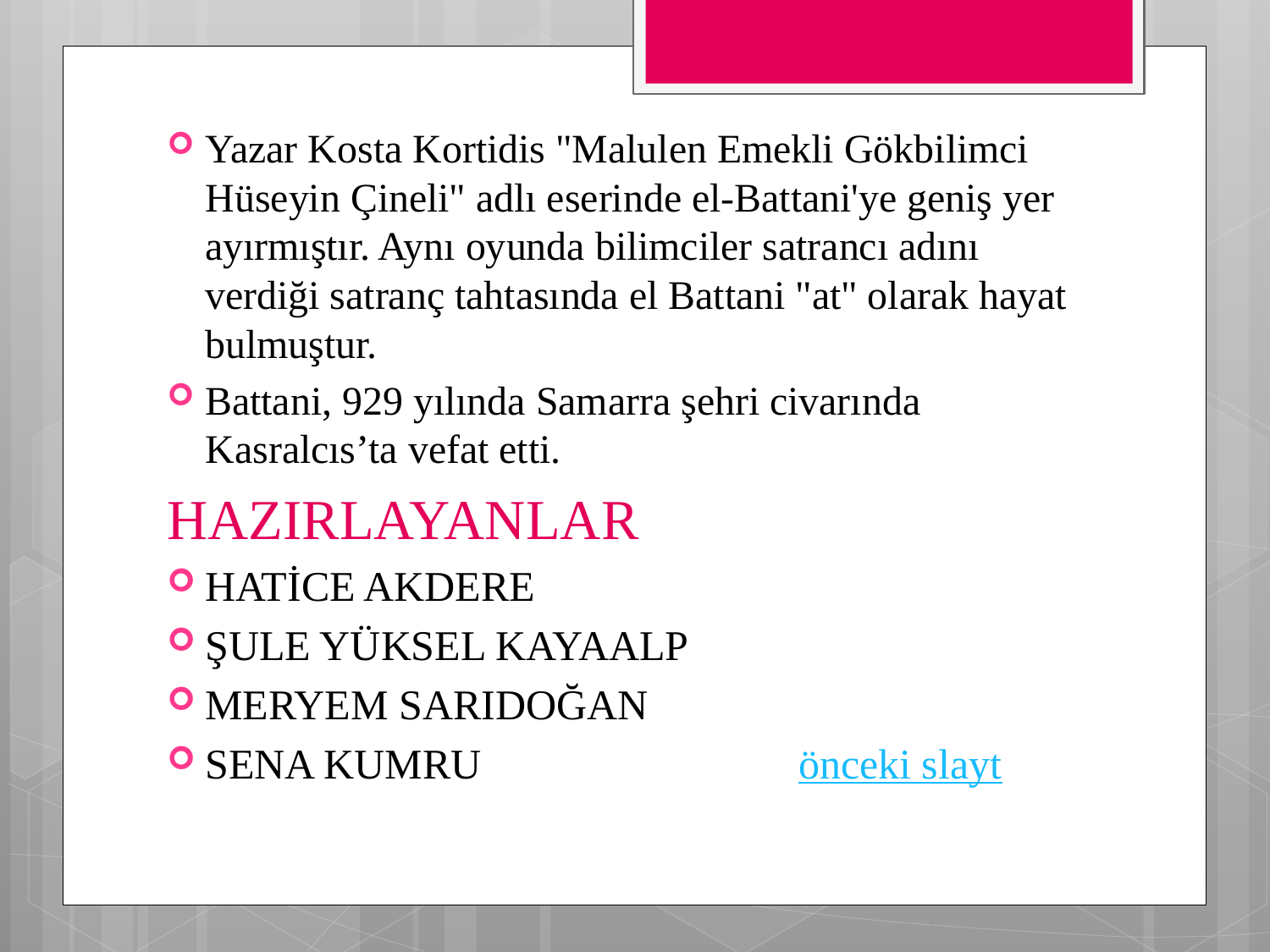

Yazar Kosta Kortidis "Malulen Emekli Gökbilimci Hüseyin Çineli" adlı eserinde el-Battani'ye geniş yer ayırmıştır. Aynı oyunda bilimciler satrancı adını verdiği satranç tahtasında el Battani "at" olarak hayat bulmuştur.
Battani, 929 yılında Samarra şehri civarında Kasralcıs’ta vefat etti.
HAZIRLAYANLAR
HATİCE AKDERE
ŞULE YÜKSEL KAYAALP
MERYEM SARIDOĞAN
SENA KUMRU                              önceki slayt